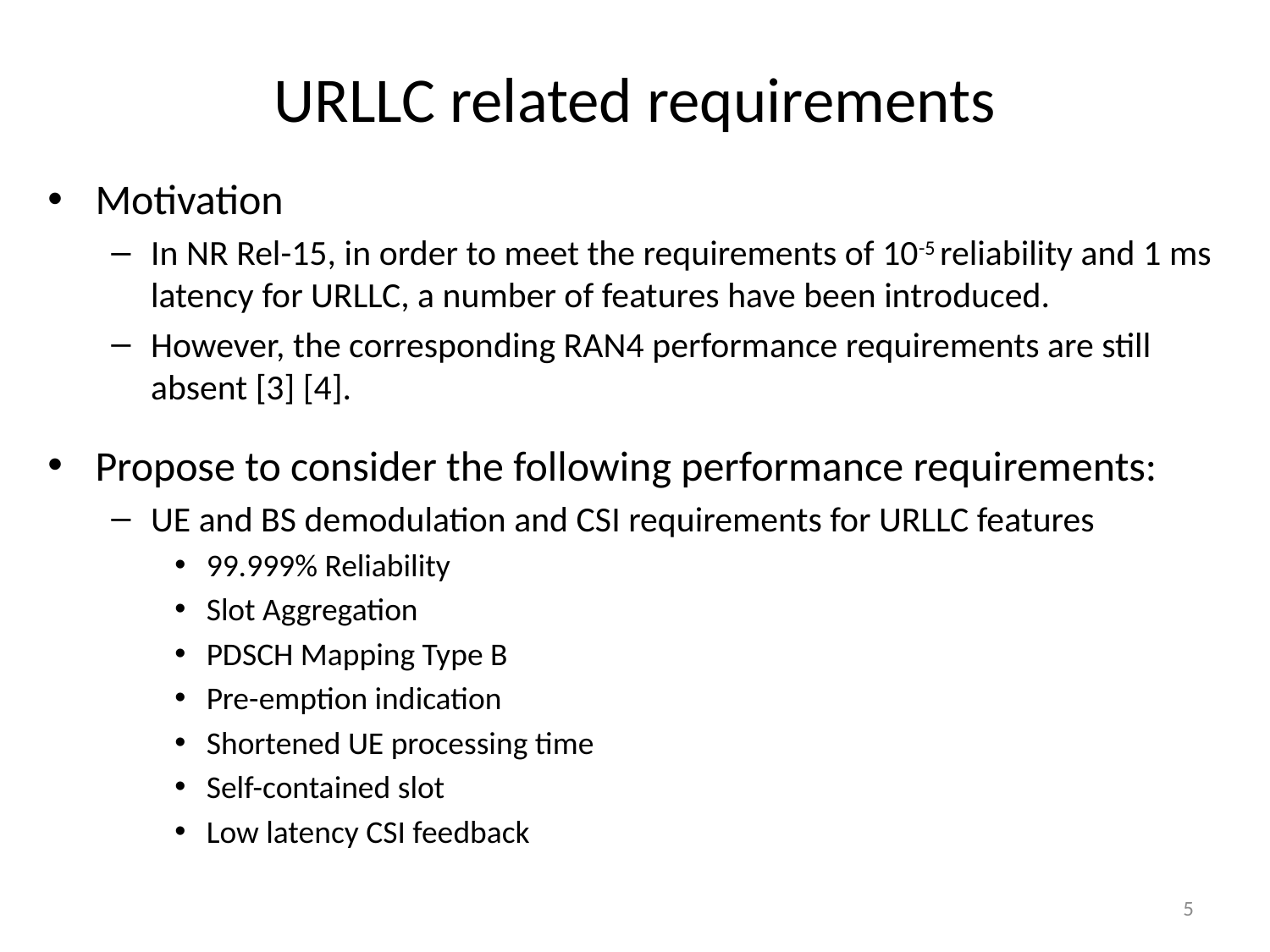

# URLLC related requirements
Motivation
In NR Rel-15, in order to meet the requirements of 10-5 reliability and 1 ms latency for URLLC, a number of features have been introduced.
However, the corresponding RAN4 performance requirements are still absent [3] [4].
Propose to consider the following performance requirements:
UE and BS demodulation and CSI requirements for URLLC features
99.999% Reliability
Slot Aggregation
PDSCH Mapping Type B
Pre-emption indication
Shortened UE processing time
Self-contained slot
Low latency CSI feedback

5